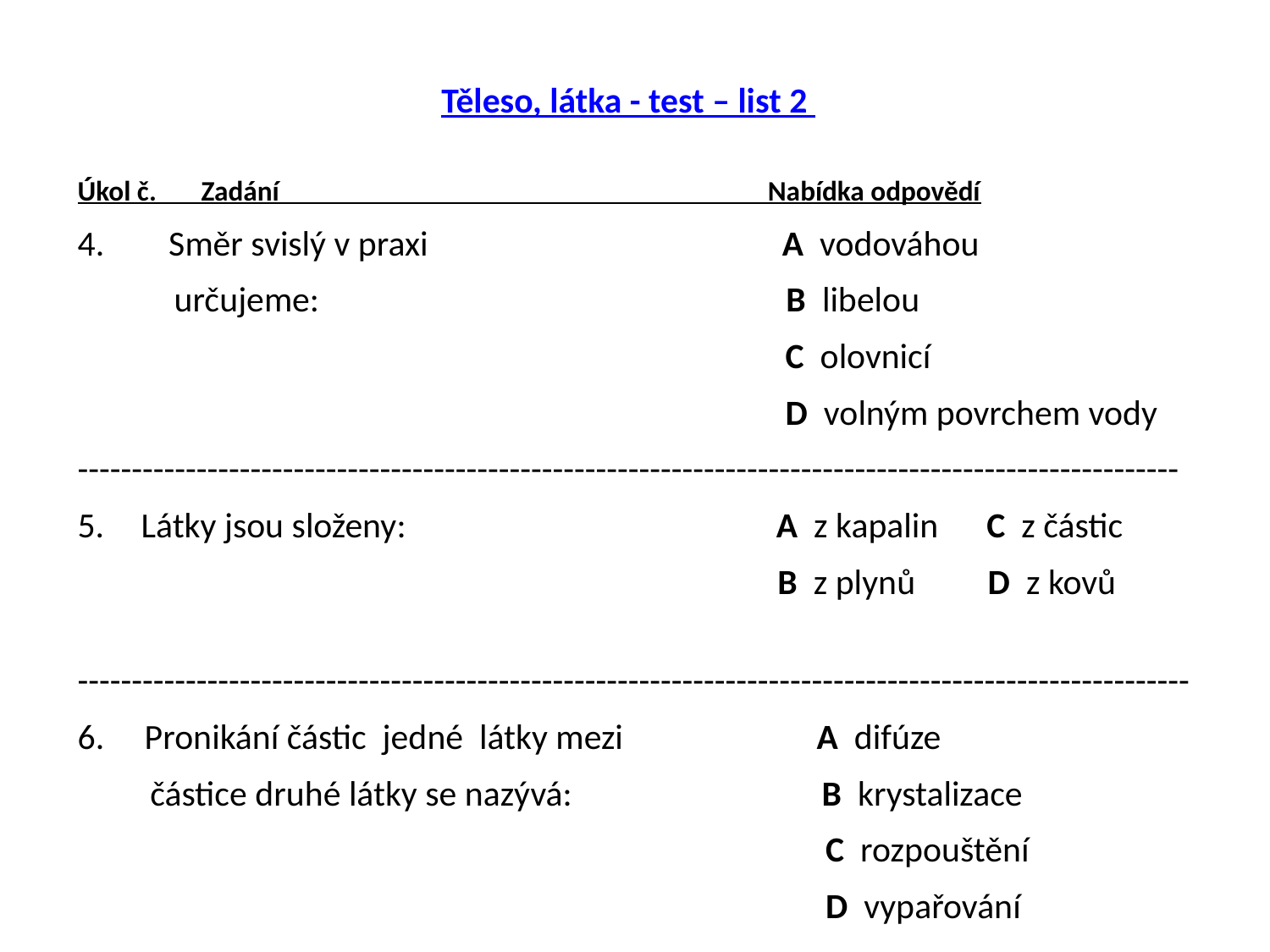

# Těleso, látka - test – list 2
Úkol č.       Zadání                                                                             Nabídka odpovědí
4.        Směr svislý v praxi                                            A  vodováhou
            určujeme:                                                          B  libelou
                                                                                        C  olovnicí
                                                                                        D  volným povrchem vody
------------------------------------------------------------------------------------------------------
Látky jsou složeny:                                              A  z kapalin      C  z částic
                                                                                       B  z plynů         D  z kovů
-------------------------------------------------------------------------------------------------------
6.     Pronikání částic  jedné  látky mezi                        A  difúze
         částice druhé látky se nazývá:                               B  krystalizace
                                                                                             C  rozpouštění
                                                                                             D  vypařování